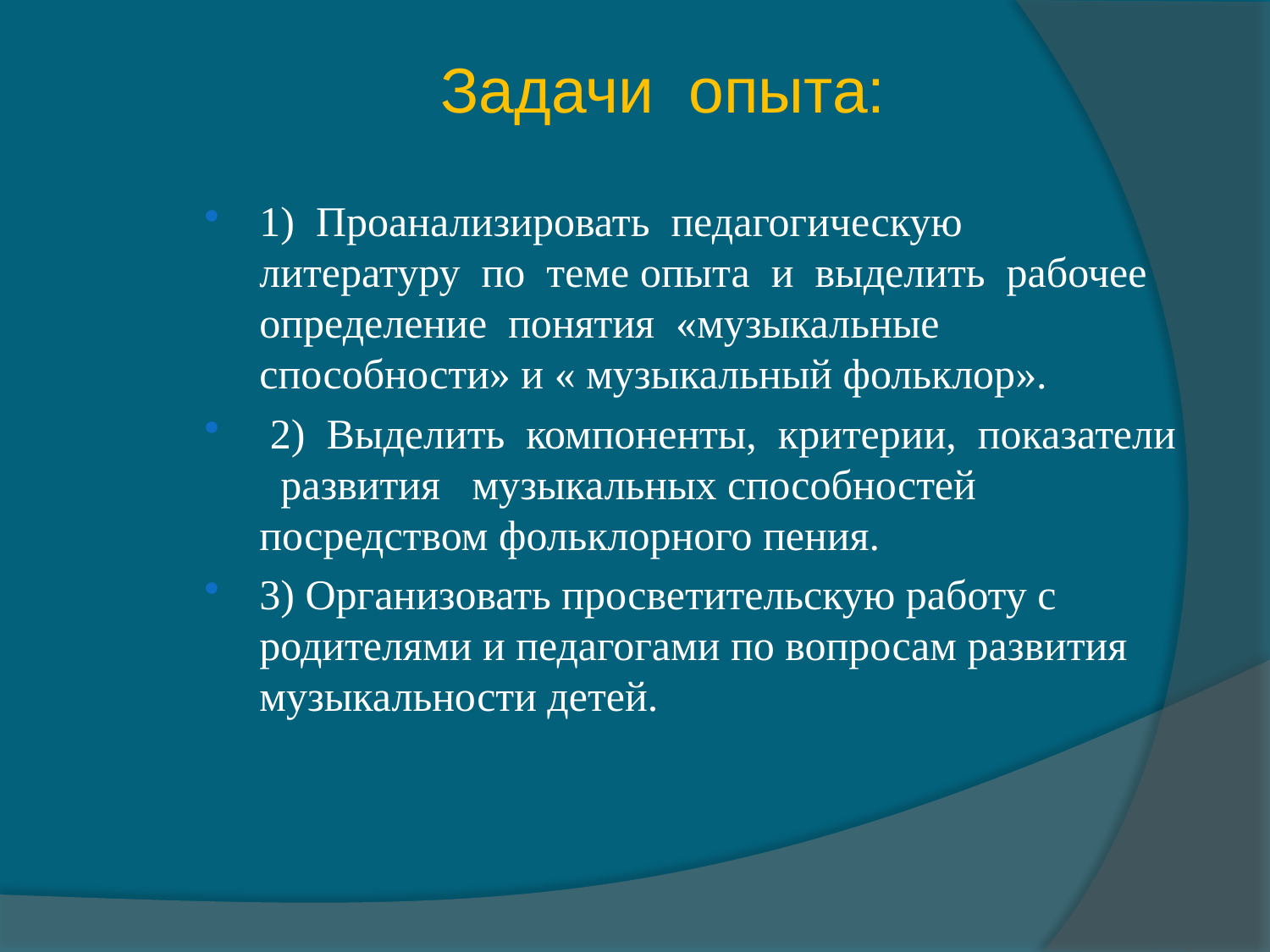

# Задачи  опыта:
1)  Проанализировать  педагогическую  литературу  по  теме опыта  и  выделить  рабочее  определение  понятия  «музыкальные способности» и « музыкальный фольклор».
 2)  Выделить  компоненты,  критерии,  показатели   развития   музыкальных способностей посредством фольклорного пения.
3) Организовать просветительскую работу с родителями и педагогами по вопросам развития музыкальности детей.